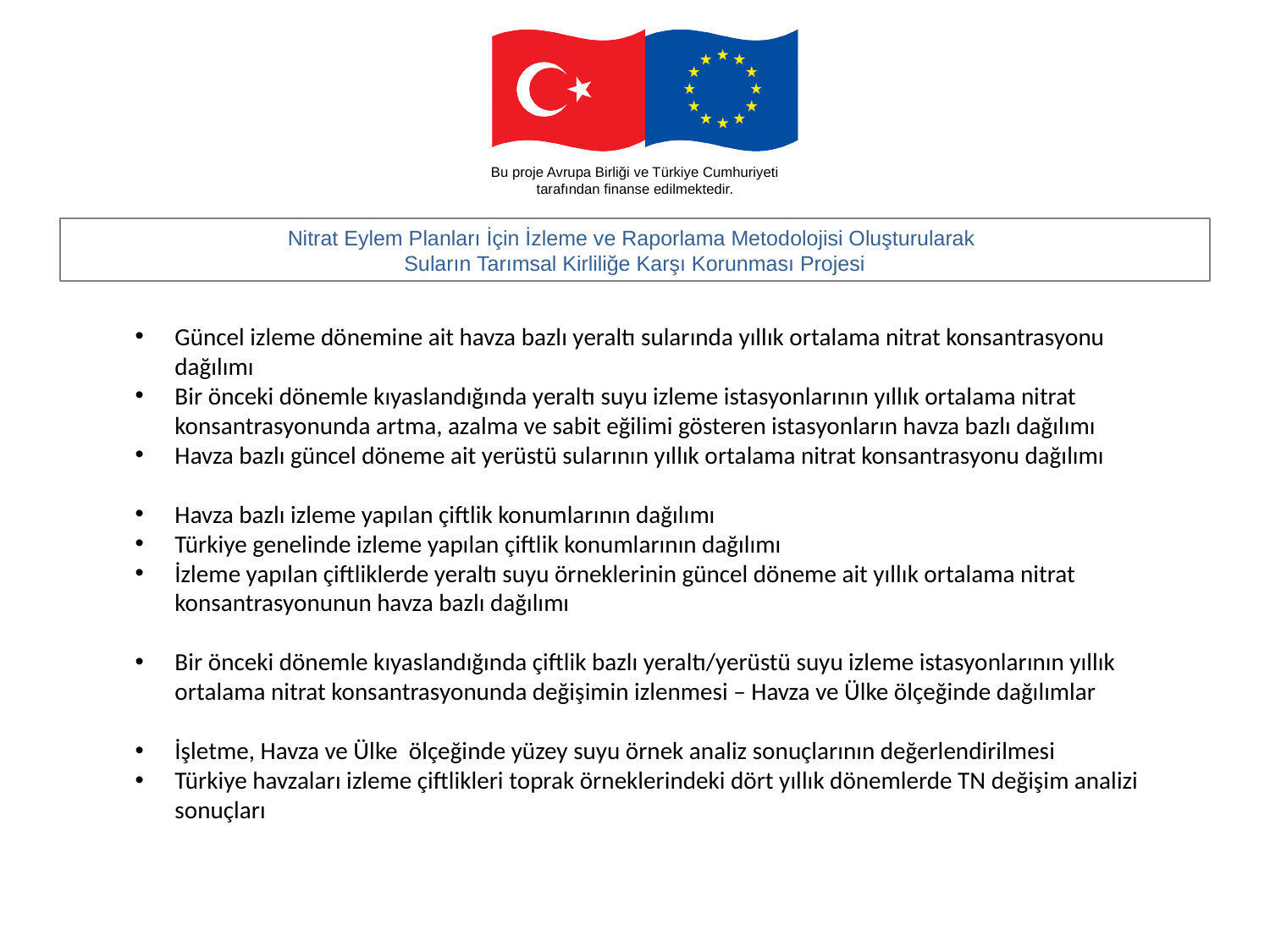

Güncel izleme dönemine ait havza bazlı yeraltı sularında yıllık ortalama nitrat konsantrasyonu dağılımı
Bir önceki dönemle kıyaslandığında yeraltı suyu izleme istasyonlarının yıllık ortalama nitrat konsantrasyonunda artma, azalma ve sabit eğilimi gösteren istasyonların havza bazlı dağılımı
Havza bazlı güncel döneme ait yerüstü sularının yıllık ortalama nitrat konsantrasyonu dağılımı

Havza bazlı izleme yapılan çiftlik konumlarının dağılımı
Türkiye genelinde izleme yapılan çiftlik konumlarının dağılımı
İzleme yapılan çiftliklerde yeraltı suyu örneklerinin güncel döneme ait yıllık ortalama nitrat konsantrasyonunun havza bazlı dağılımı

Bir önceki dönemle kıyaslandığında çiftlik bazlı yeraltı/yerüstü suyu izleme istasyonlarının yıllık ortalama nitrat konsantrasyonunda değişimin izlenmesi – Havza ve Ülke ölçeğinde dağılımlar

İşletme, Havza ve Ülke  ölçeğinde yüzey suyu örnek analiz sonuçlarının değerlendirilmesi
Türkiye havzaları izleme çiftlikleri toprak örneklerindeki dört yıllık dönemlerde TN değişim analizi sonuçları